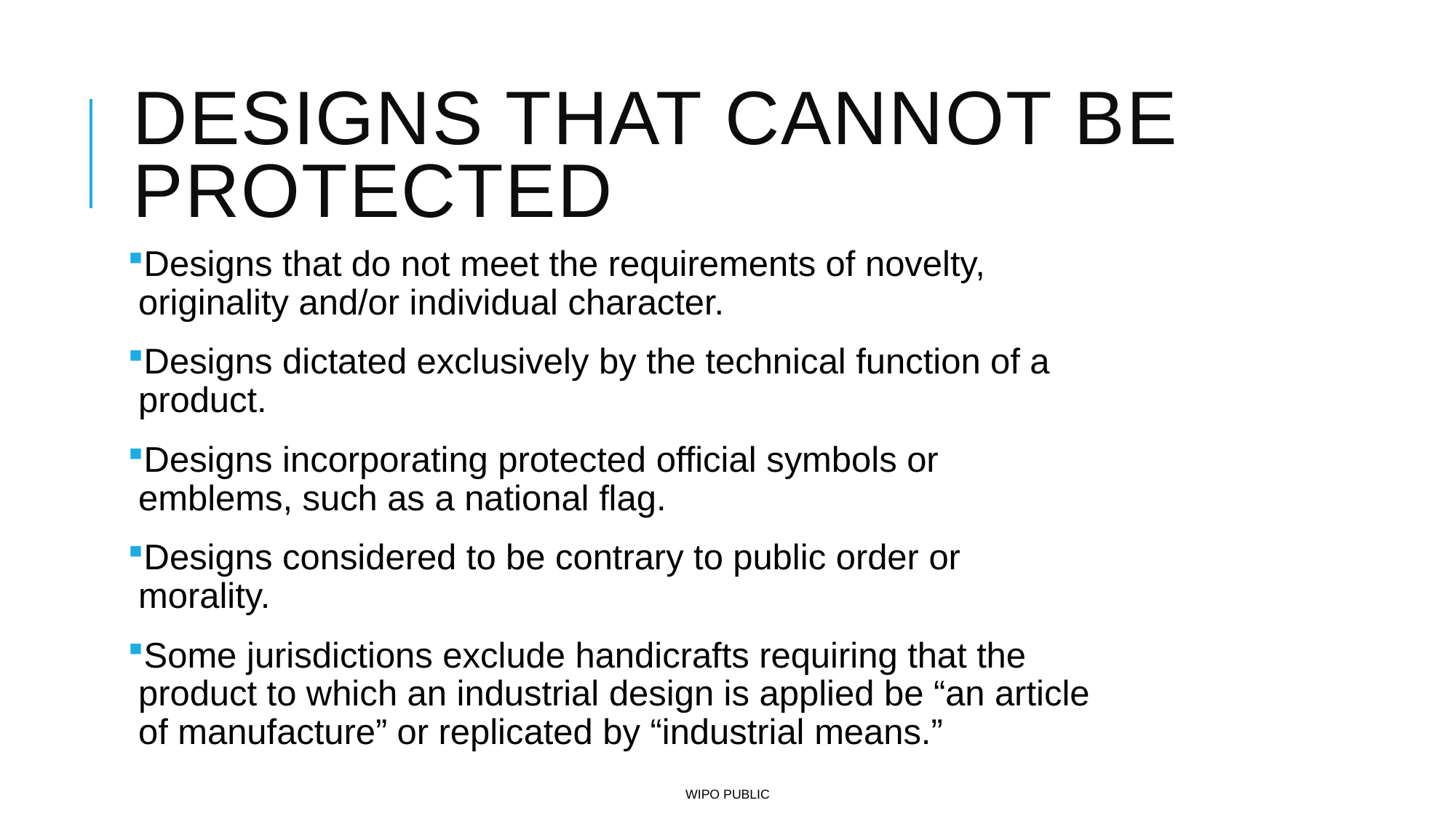

# Designs that cannot be protected
Designs that do not meet the requirements of novelty, originality and/or individual character.
Designs dictated exclusively by the technical function of a product.
Designs incorporating protected official symbols or emblems, such as a national flag.
Designs considered to be contrary to public order or morality.
Some jurisdictions exclude handicrafts requiring that the product to which an industrial design is applied be “an article of manufacture” or replicated by “industrial means.”